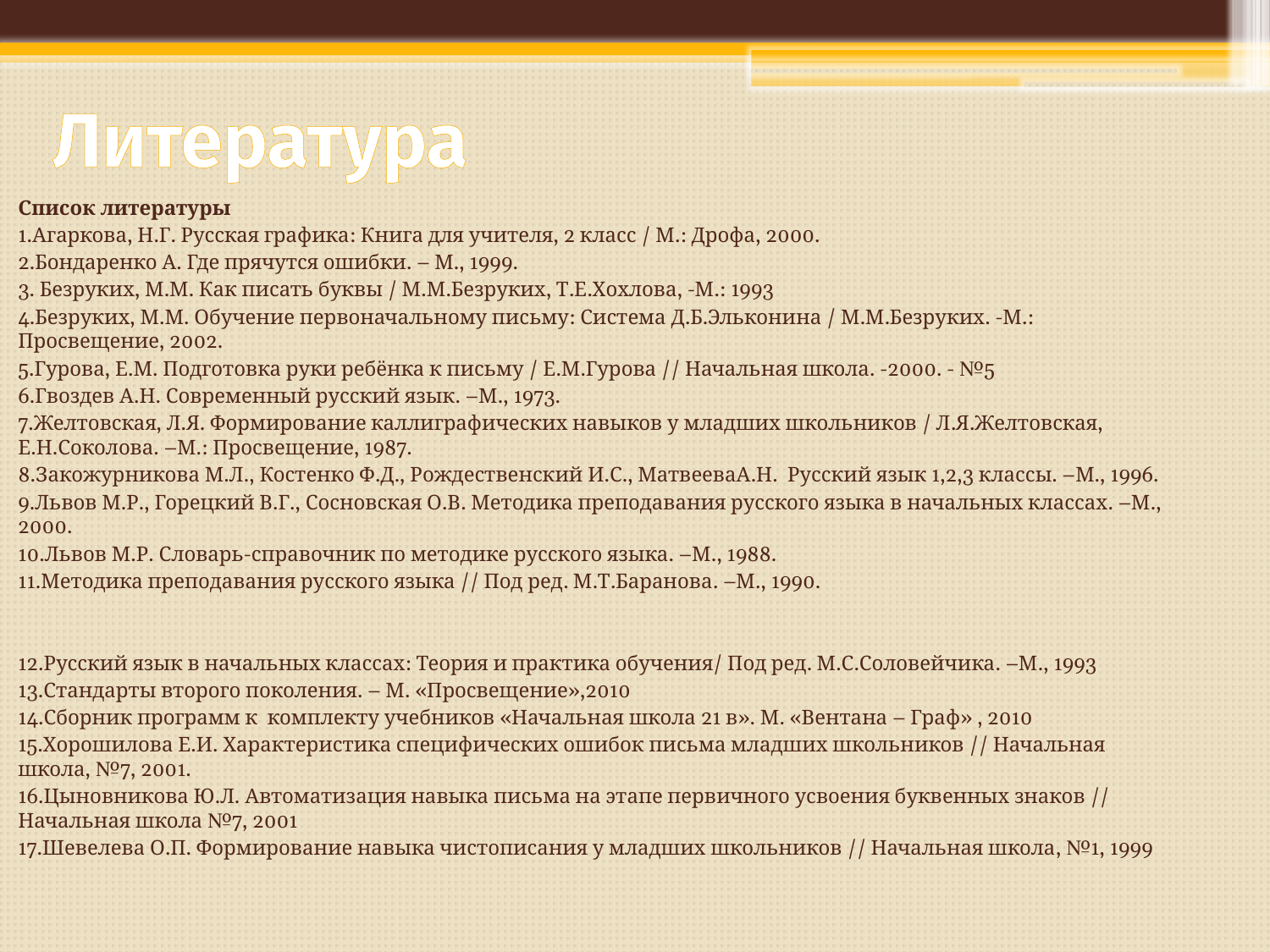

# Литература
Список литературы
1.Агаркова, Н.Г. Русская графика: Книга для учителя, 2 класс / М.: Дрофа, 2000.
2.Бондаренко А. Где прячутся ошибки. – М., 1999.
3. Безруких, М.М. Как писать буквы / М.М.Безруких, Т.Е.Хохлова, -М.: 1993
4.Безруких, М.М. Обучение первоначальному письму: Система Д.Б.Эльконина / М.М.Безруких. -М.: Просвещение, 2002.
5.Гурова, Е.М. Подготовка руки ребёнка к письму / Е.М.Гурова // Начальная школа. -2000. - №5
6.Гвоздев А.Н. Современный русский язык. –М., 1973.
7.Желтовская, Л.Я. Формирование каллиграфических навыков у младших школьников / Л.Я.Желтовская, Е.Н.Соколова. –М.: Просвещение, 1987.
8.Закожурникова М.Л., Костенко Ф.Д., Рождественский И.С., МатвееваА.Н.  Русский язык 1,2,3 классы. –М., 1996.
9.Львов М.Р., Горецкий В.Г., Сосновская О.В. Методика преподавания русского языка в начальных классах. –М., 2000.
10.Львов М.Р. Словарь-справочник по методике русского языка. –М., 1988.
11.Методика преподавания русского языка // Под ред. М.Т.Баранова. –М., 1990.

12.Русский язык в начальных классах: Теория и практика обучения/ Под ред. М.С.Соловейчика. –М., 1993
13.Стандарты второго поколения. – М. «Просвещение»,2010
14.Сборник программ к  комплекту учебников «Начальная школа 21 в». М. «Вентана – Граф» , 2010
15.Хорошилова Е.И. Характеристика специфических ошибок письма младших школьников // Начальная школа, №7, 2001.
16.Цыновникова Ю.Л. Автоматизация навыка письма на этапе первичного усвоения буквенных знаков // Начальная школа №7, 2001
17.Шевелева О.П. Формирование навыка чистописания у младших школьников // Начальная школа, №1, 1999